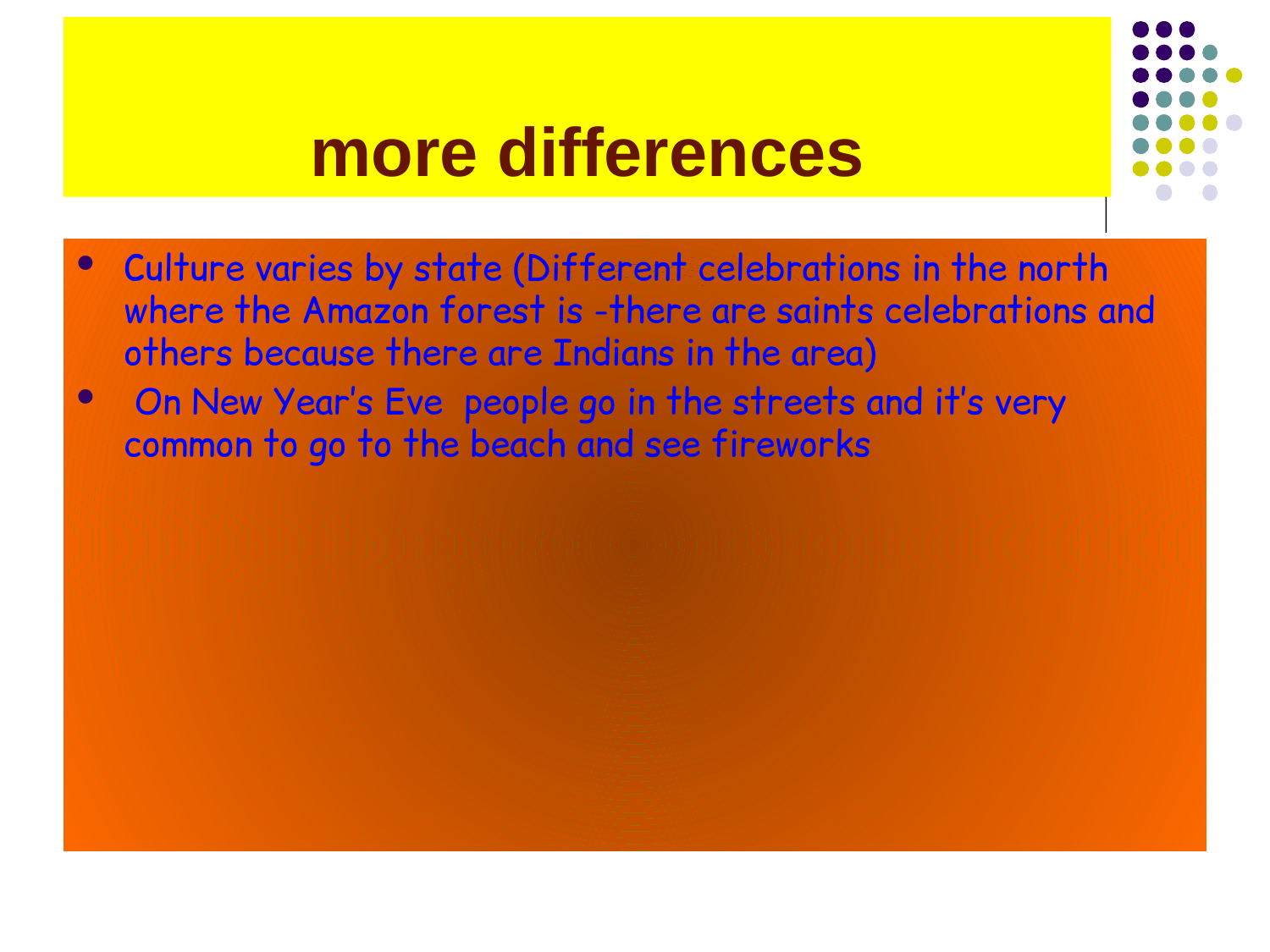

# more differences
Our cultural celebrations are mainly the same in the whole country
Culture varies by state (Different celebrations in the north where the Amazon forest is -there are saints celebrations and others because there are Indians in the area)
 On New Year’s Eve  people go in the streets and it’s very common to go to the beach and see fireworks